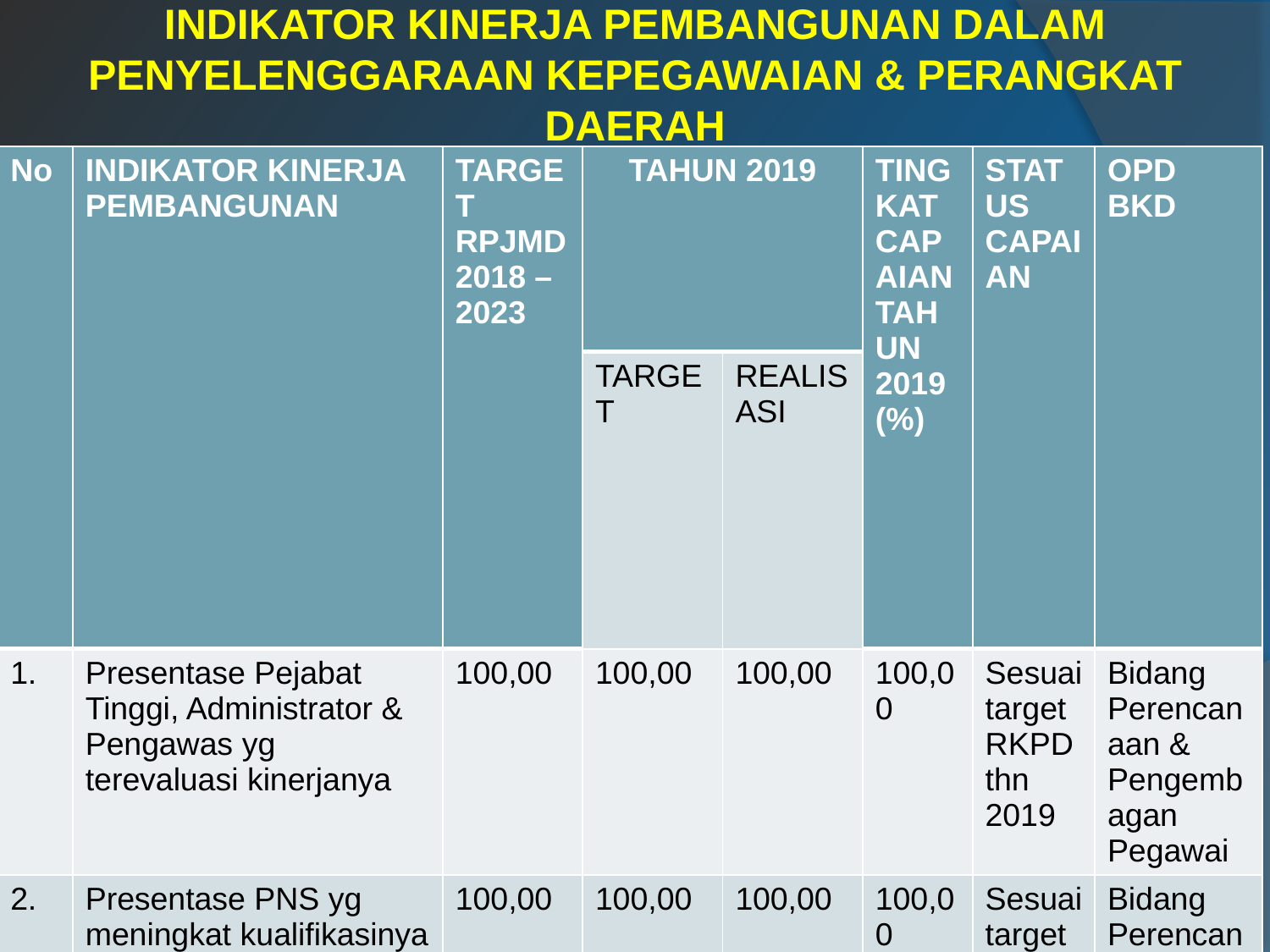

# INDIKATOR KINERJA PEMBANGUNAN DALAM PENYELENGGARAAN KEPEGAWAIAN & PERANGKAT DAERAH
| No | INDIKATOR KINERJA PEMBANGUNAN | TARGET RPJMD 2018 – 2023 | TAHUN 2019 |  | TINGKAT CAPAIAN TAHUN 2019 (%) | STATUS CAPAIAN | OPD BKD |
| --- | --- | --- | --- | --- | --- | --- | --- |
|  |  |  | TARGET | REALISASI |  |  |  |
| 1. | Presentase Pejabat Tinggi, Administrator & Pengawas yg terevaluasi kinerjanya | 100,00 | 100,00 | 100,00 | 100,00 | Sesuai target RKPD thn 2019 | Bidang Perencanaan & Pengembagan Pegawai |
| 2. | Presentase PNS yg meningkat kualifikasinya melalui tugas belajar & izin belajar | 100,00 | 100,00 | 100,00 | 100,00 | Sesuai target RKPD thn 2019 | Bidang Perencanaan & Pengembagan Pegawai |
| 3. | Presentase layanan administrasi kepegawaian | 100,00 | 100,00 | 100,00 |  | Sesuai target RKPD thn 2019 | Bidang Mutasi |